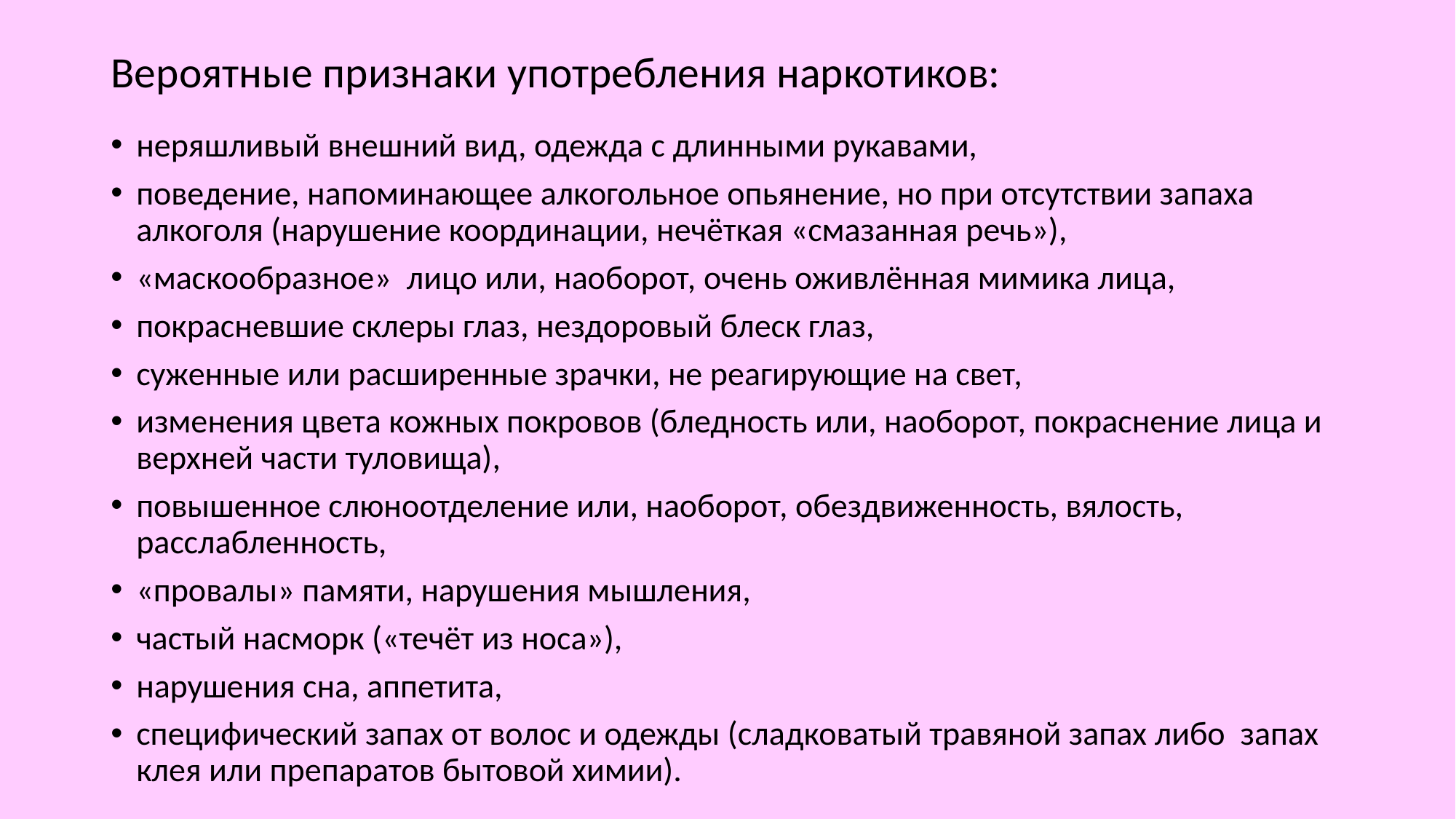

# Вероятные признаки употребления наркотиков:
неряшливый внешний вид, одежда с длинными рукавами,
поведение, напоминающее алкогольное опьянение, но при отсутствии запаха алкоголя (нарушение координации, нечёткая «смазанная речь»),
«маскообразное»  лицо или, наоборот, очень оживлённая мимика лица,
покрасневшие склеры глаз, нездоровый блеск глаз,
суженные или расширенные зрачки, не реагирующие на свет,
изменения цвета кожных покровов (бледность или, наоборот, покраснение лица и верхней части туловища),
повышенное слюноотделение или, наоборот, обездвиженность, вялость, расслабленность,
«провалы» памяти, нарушения мышления,
частый насморк («течёт из носа»),
нарушения сна, аппетита,
специфический запах от волос и одежды (сладковатый травяной запах либо  запах клея или препаратов бытовой химии).